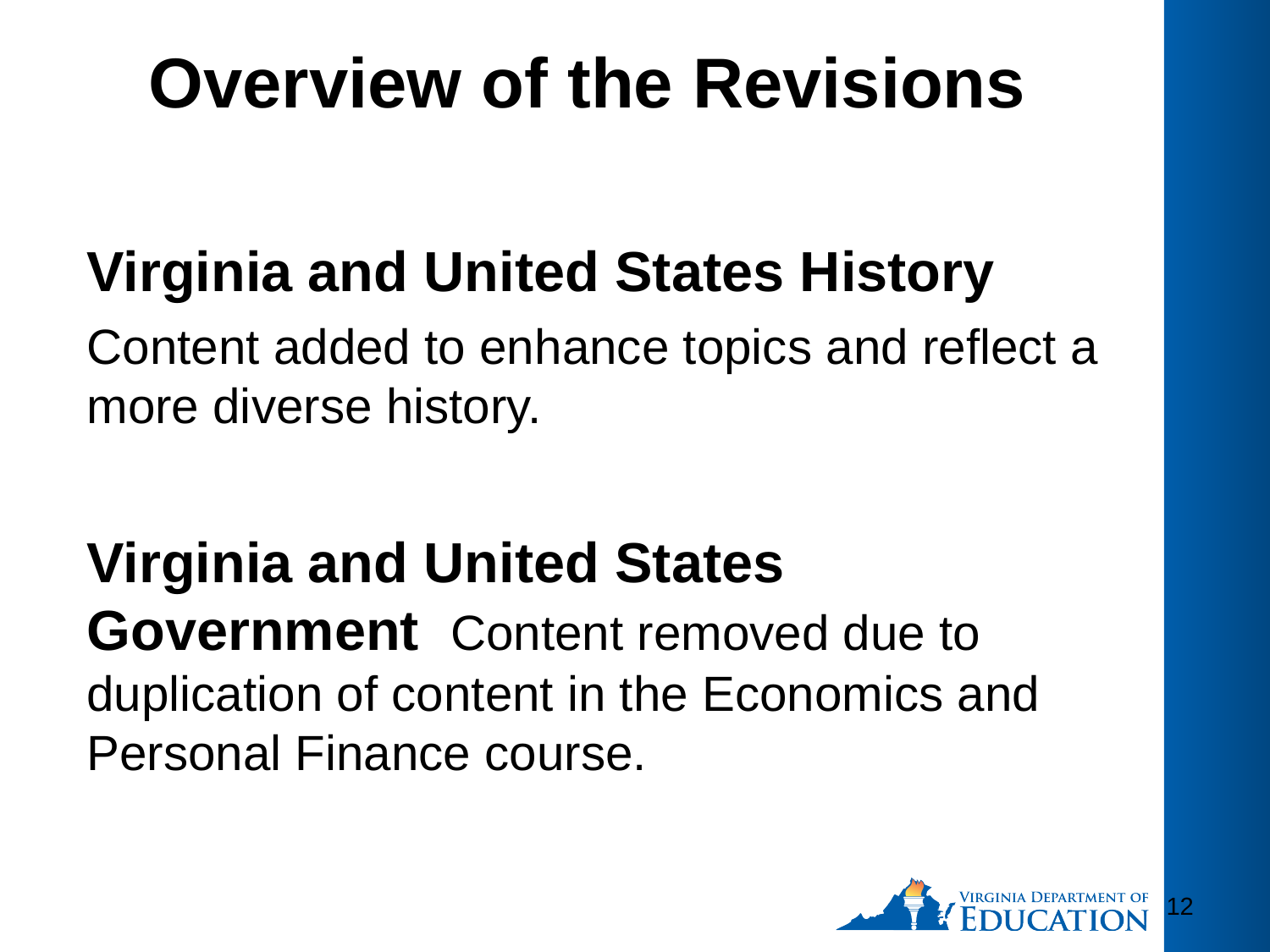

# Overview of the Revisions
Virginia and United States History
Content added to enhance topics and reflect a more diverse history.

Virginia and United States Government  Content removed due to duplication of content in the Economics and Personal Finance course.
12